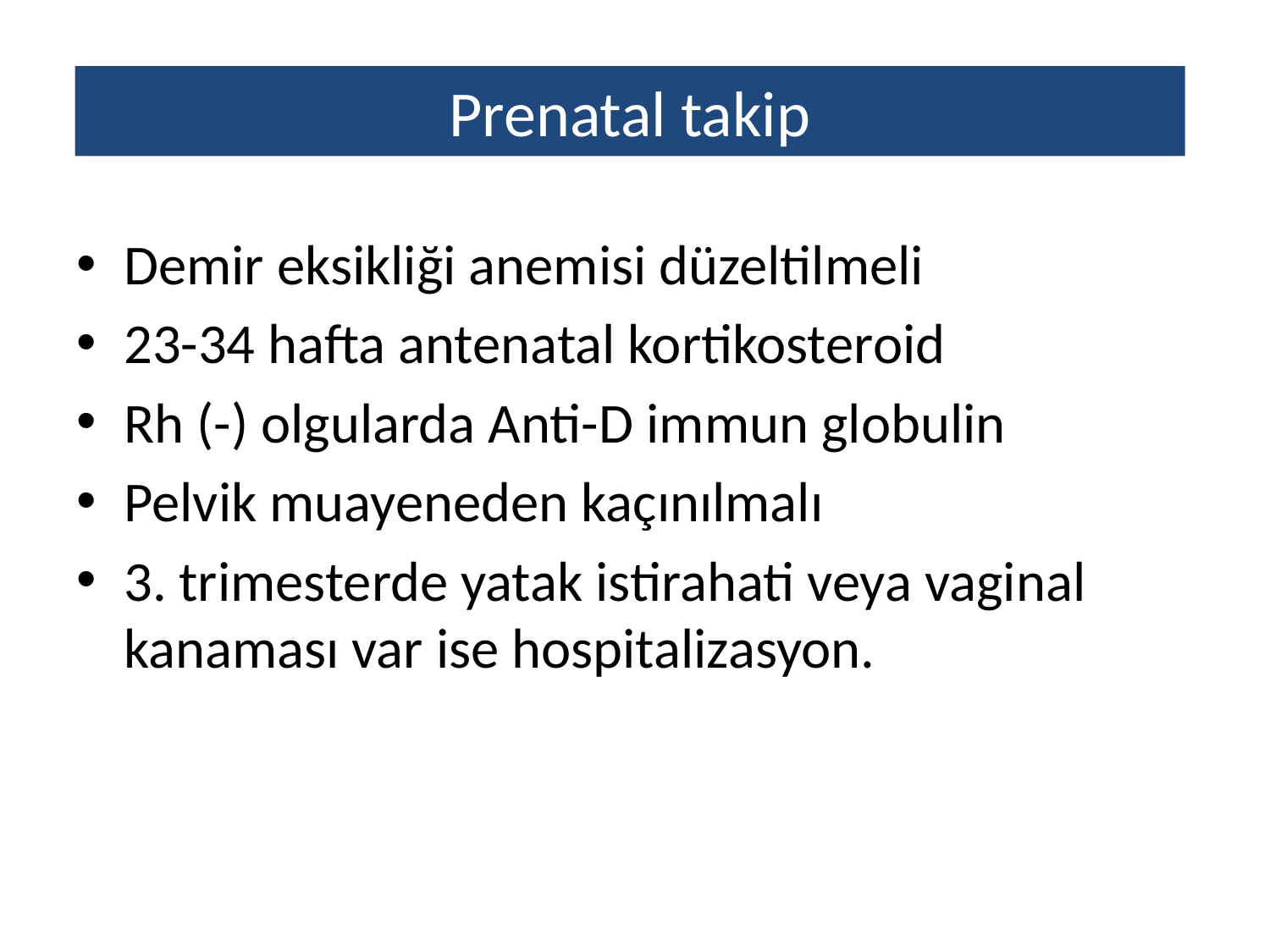

# Prenatal takip
Demir eksikliği anemisi düzeltilmeli
23-34 hafta antenatal kortikosteroid
Rh (-) olgularda Anti-D immun globulin
Pelvik muayeneden kaçınılmalı
3. trimesterde yatak istirahati veya vaginal kanaması var ise hospitalizasyon.